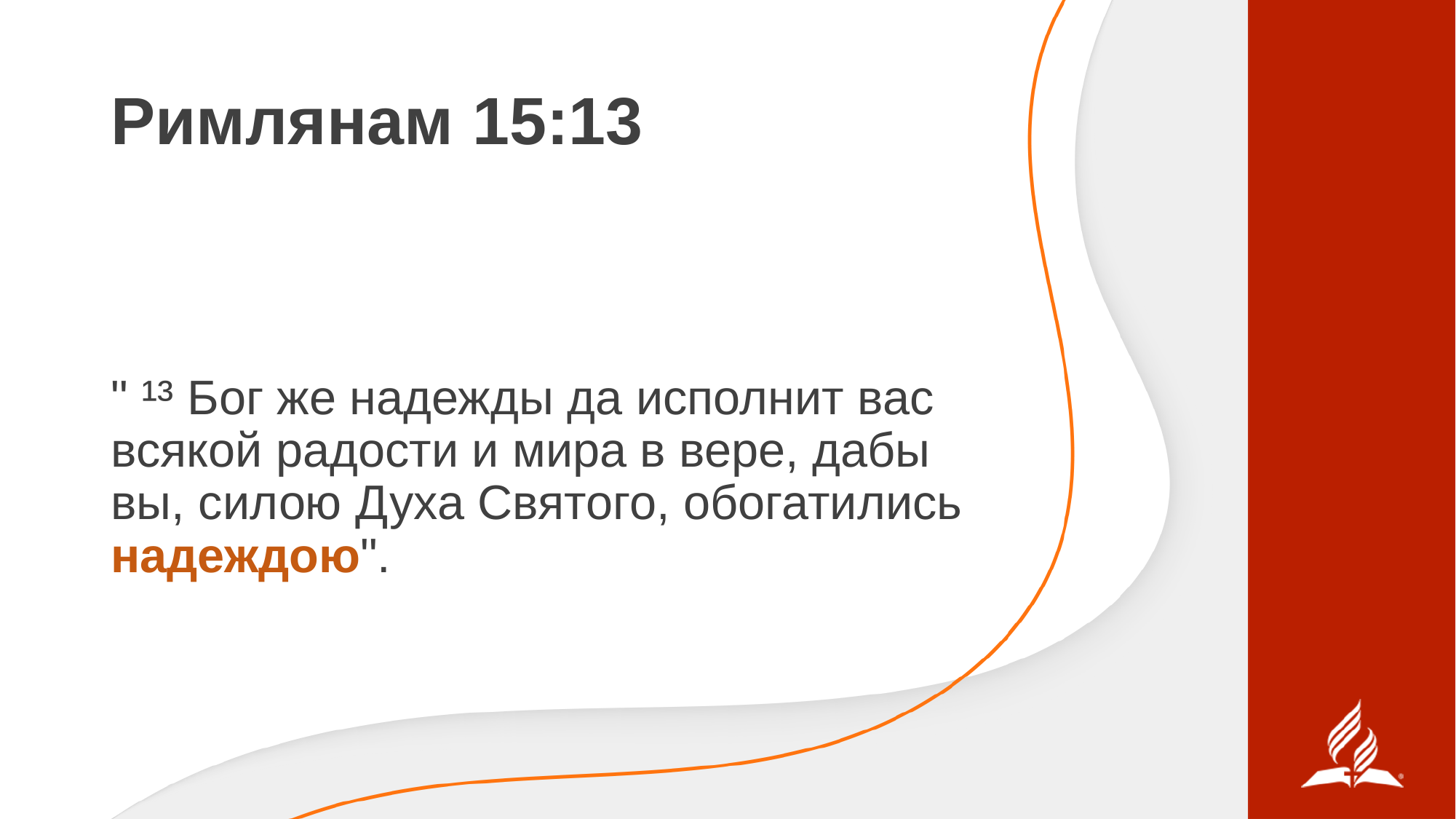

# Римлянам 15:13
" ¹³ Бог же надежды да исполнит вас всякой радости и мира в вере, дабы вы, силою Духа Святого, обогатились надеждою".